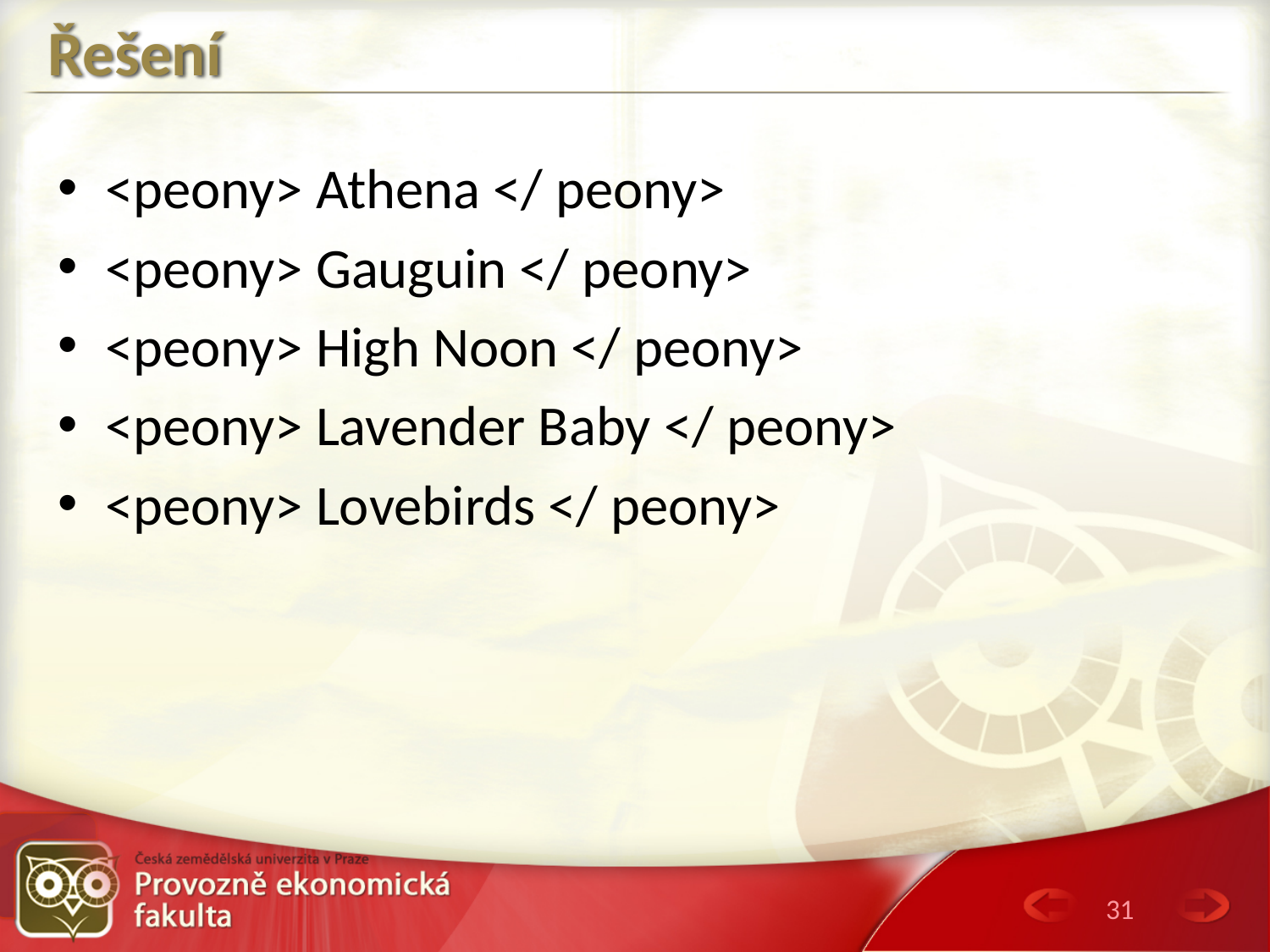

# Řešení
<peony> Athena </ peony>
<peony> Gauguin </ peony>
<peony> High Noon </ peony>
<peony> Lavender Baby </ peony>
<peony> Lovebirds </ peony>